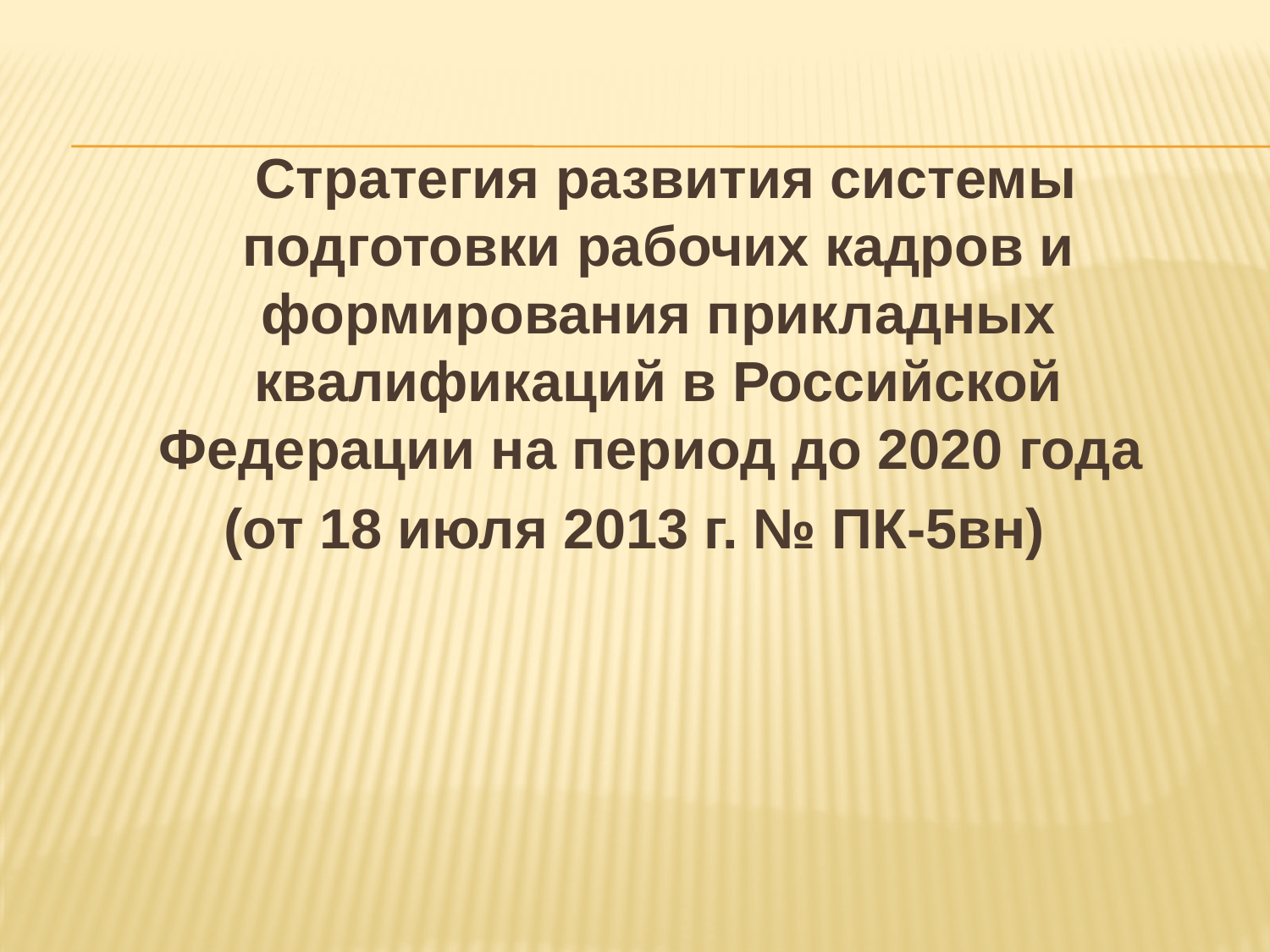

Стратегия развития системы подготовки рабочих кадров и формирования прикладных квалификаций в Российской Федерации на период до 2020 года
(от 18 июля 2013 г. № ПК-5вн)